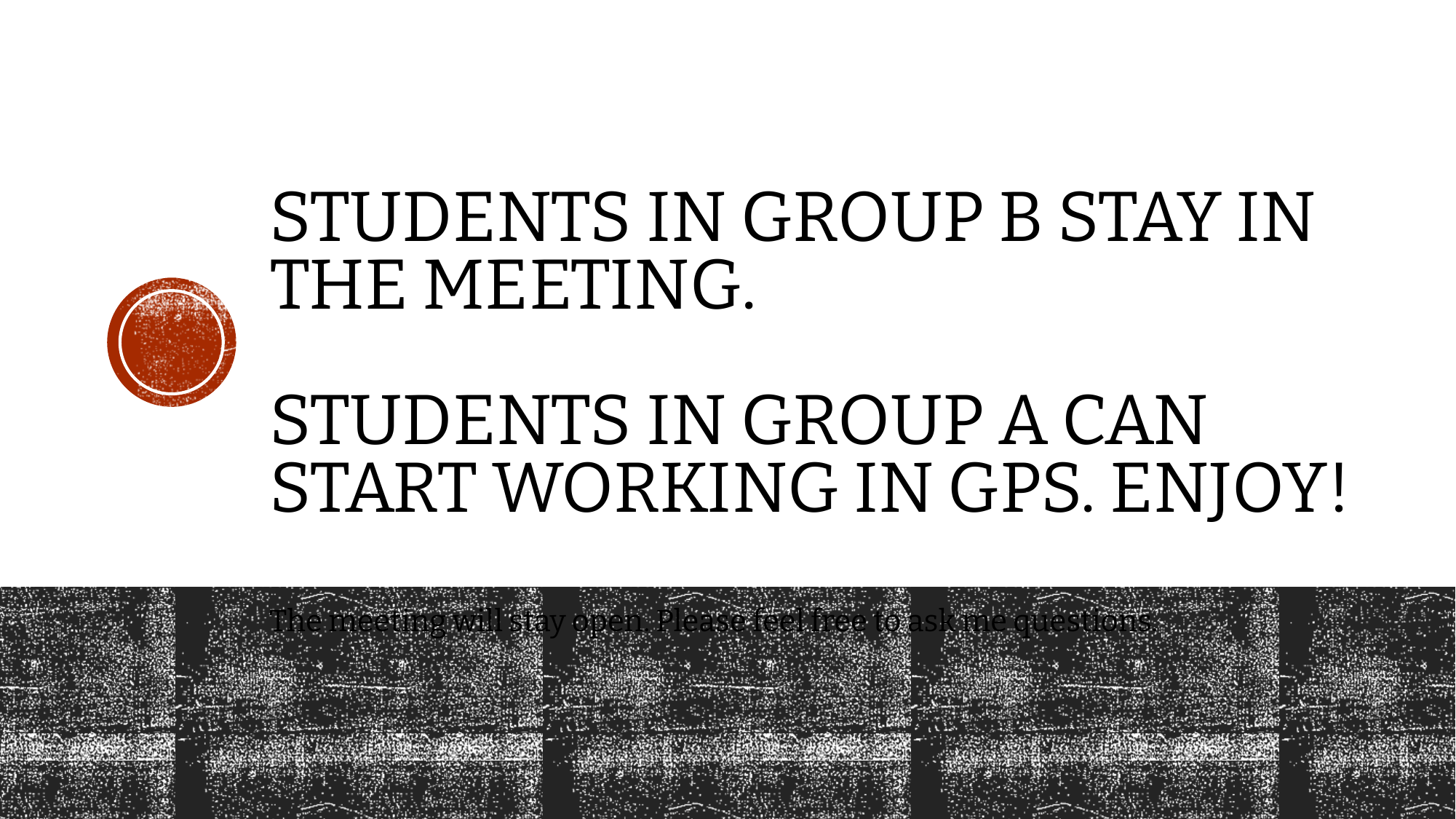

# Students in group b stay in the meeting. Students in group a can start working in GPS. Enjoy!
The meeting will stay open. Please feel free to ask me questions.